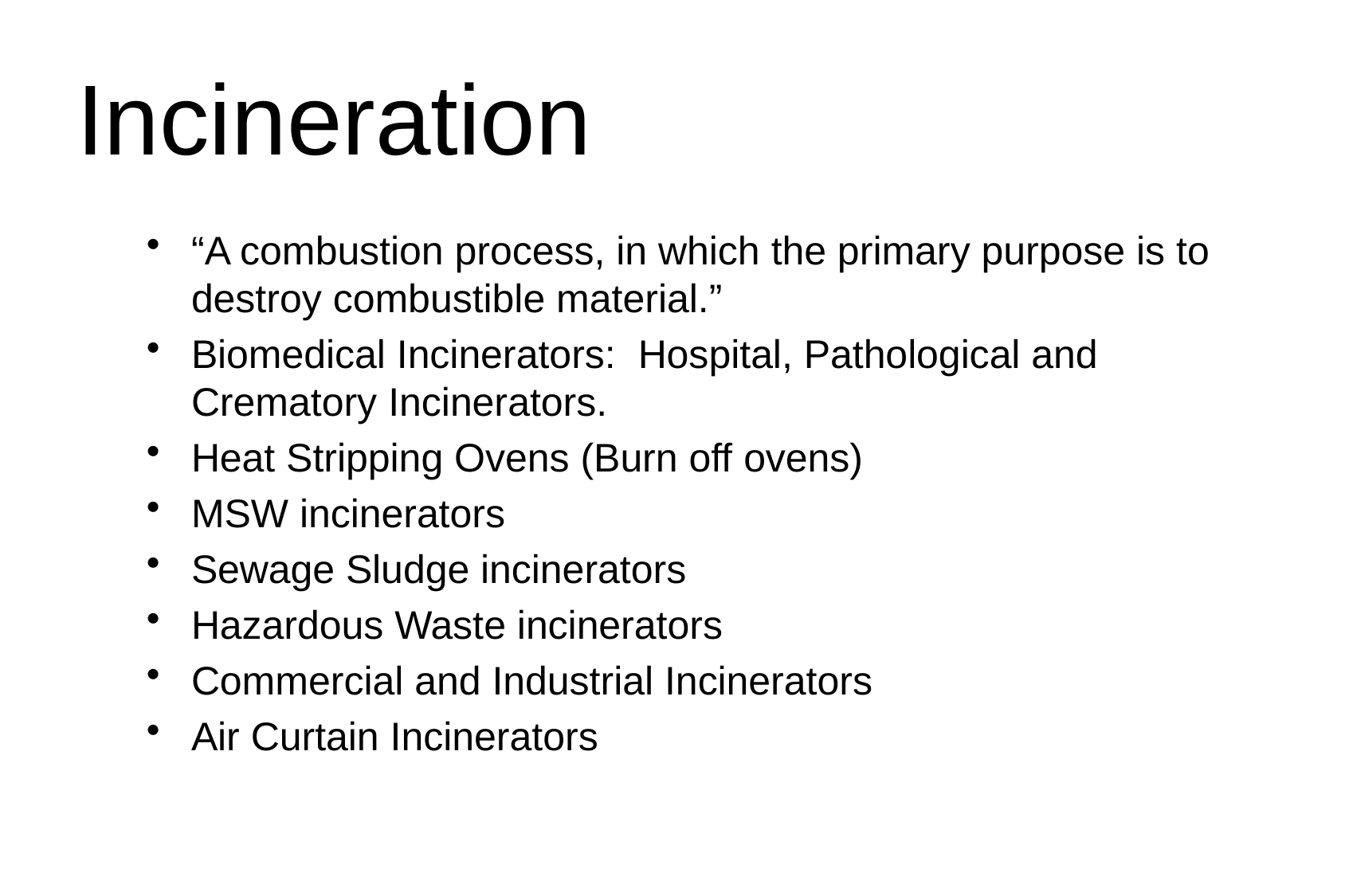

# Incineration
“A combustion process, in which the primary purpose is to destroy combustible material.”
Biomedical Incinerators:  Hospital, Pathological and Crematory Incinerators.
Heat Stripping Ovens (Burn off ovens)
MSW incinerators
Sewage Sludge incinerators
Hazardous Waste incinerators
Commercial and Industrial Incinerators
Air Curtain Incinerators